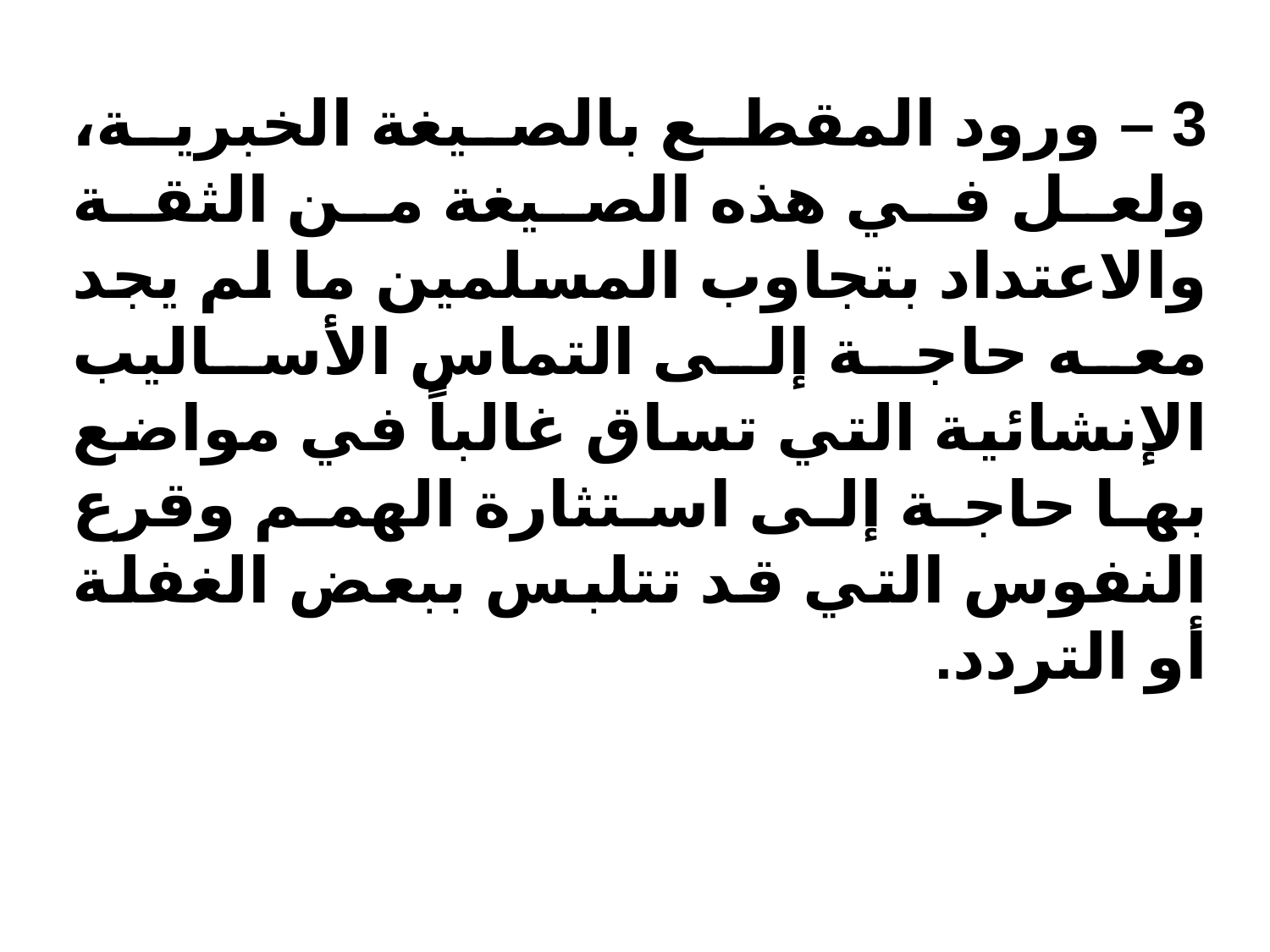

3 – ورود المقطع بالصيغة الخبرية، ولعل في هذه الصيغة من الثقة والاعتداد بتجاوب المسلمين ما لم يجد معه حاجة إلى التماس الأساليب الإنشائية التي تساق غالباً في مواضع بها حاجة إلى استثارة الهمم وقرع النفوس التي قد تتلبس ببعض الغفلة أو التردد.